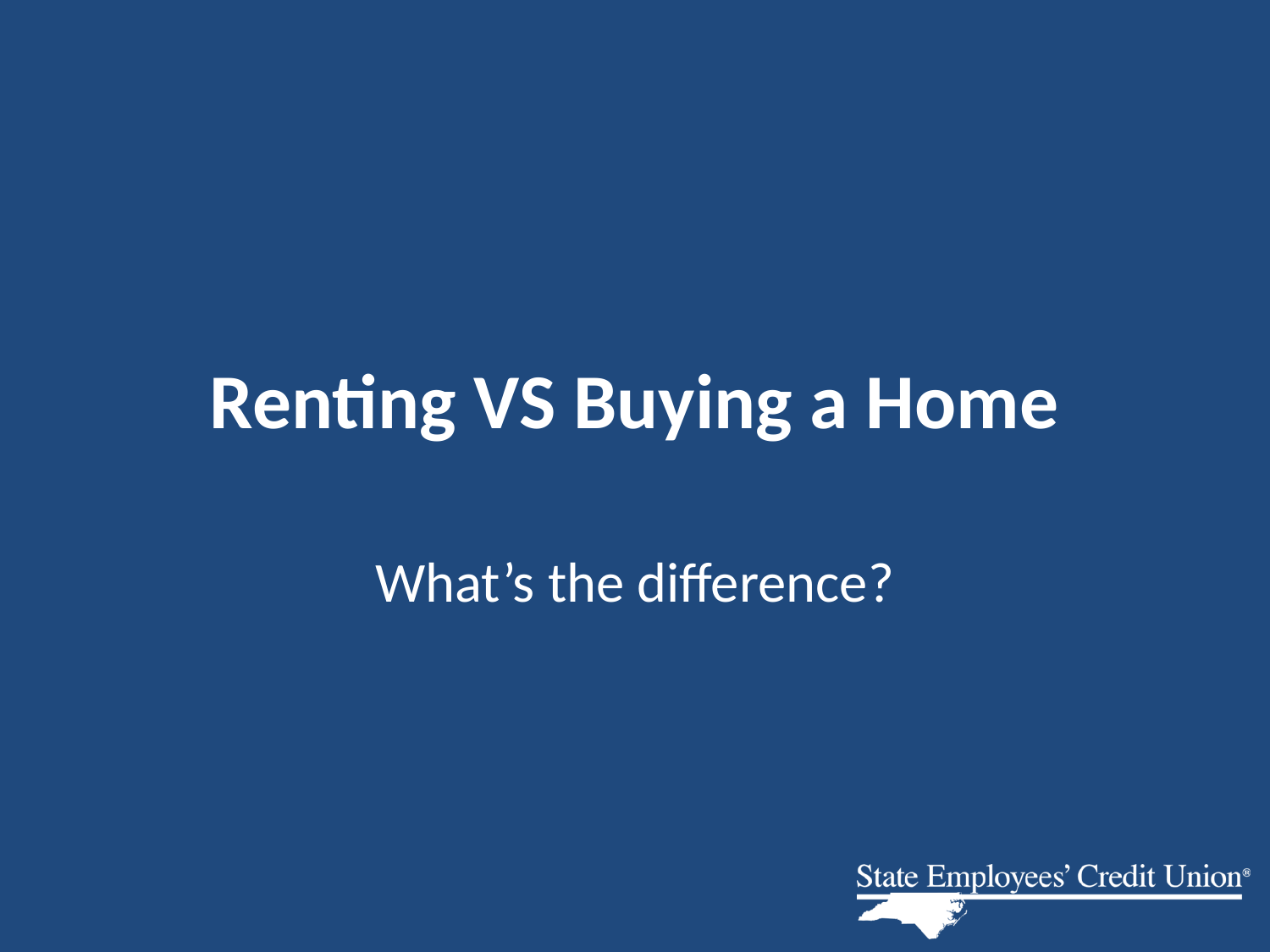

# Renting VS Buying a Home
What’s the difference?